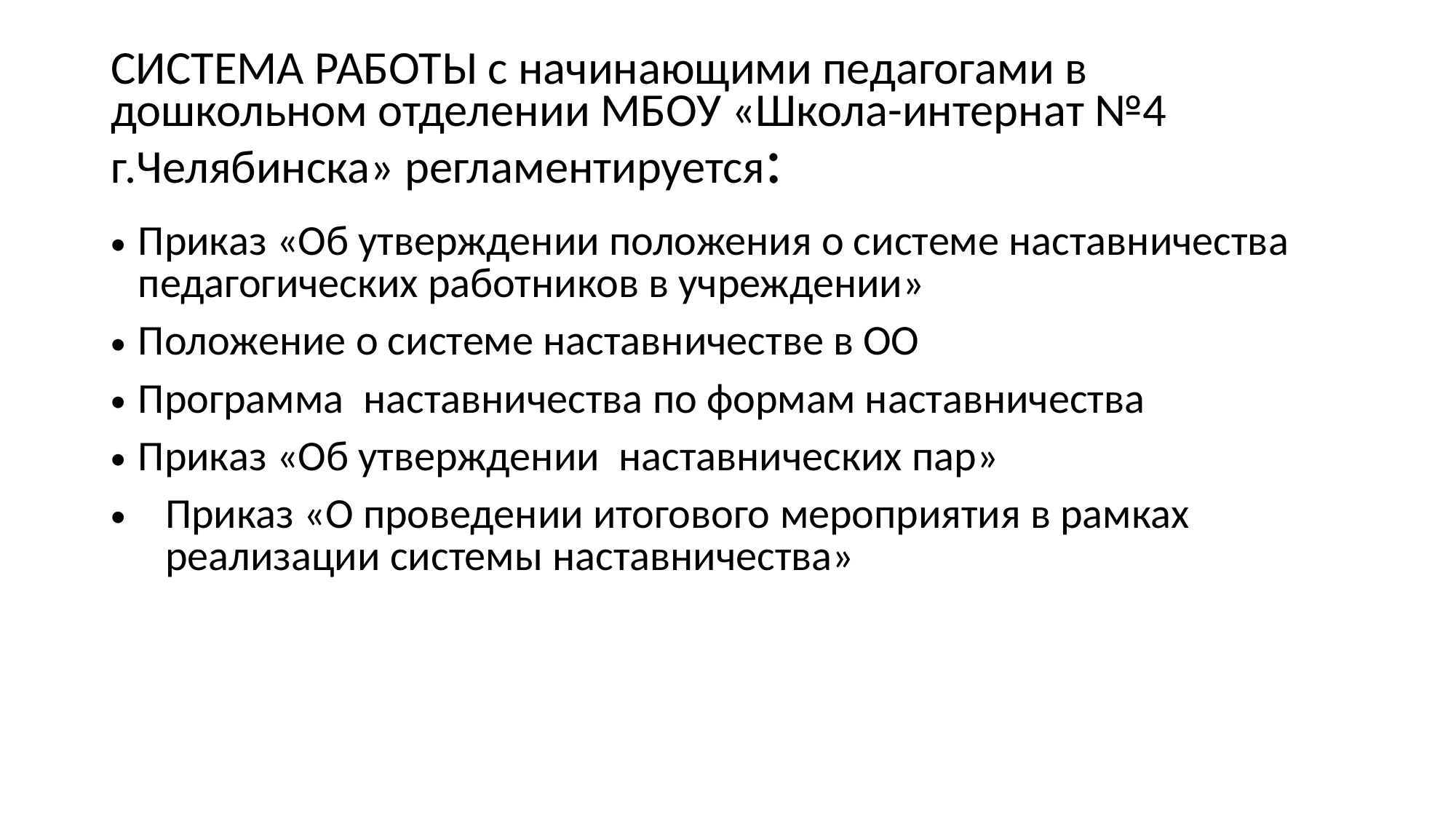

СИСТЕМА РАБОТЫ с начинающими педагогами в дошкольном отделении МБОУ «Школа-интернат №4 г.Челябинска» регламентируется:
Приказ «Об утверждении положения о системе наставничества педагогических работников в учреждении»
Положение о системе наставничестве в ОО
Программа  наставничества по формам наставничества
Приказ «Об утверждении  наставнических пар»
Приказ «О проведении итогового мероприятия в рамках реализации системы наставничества»